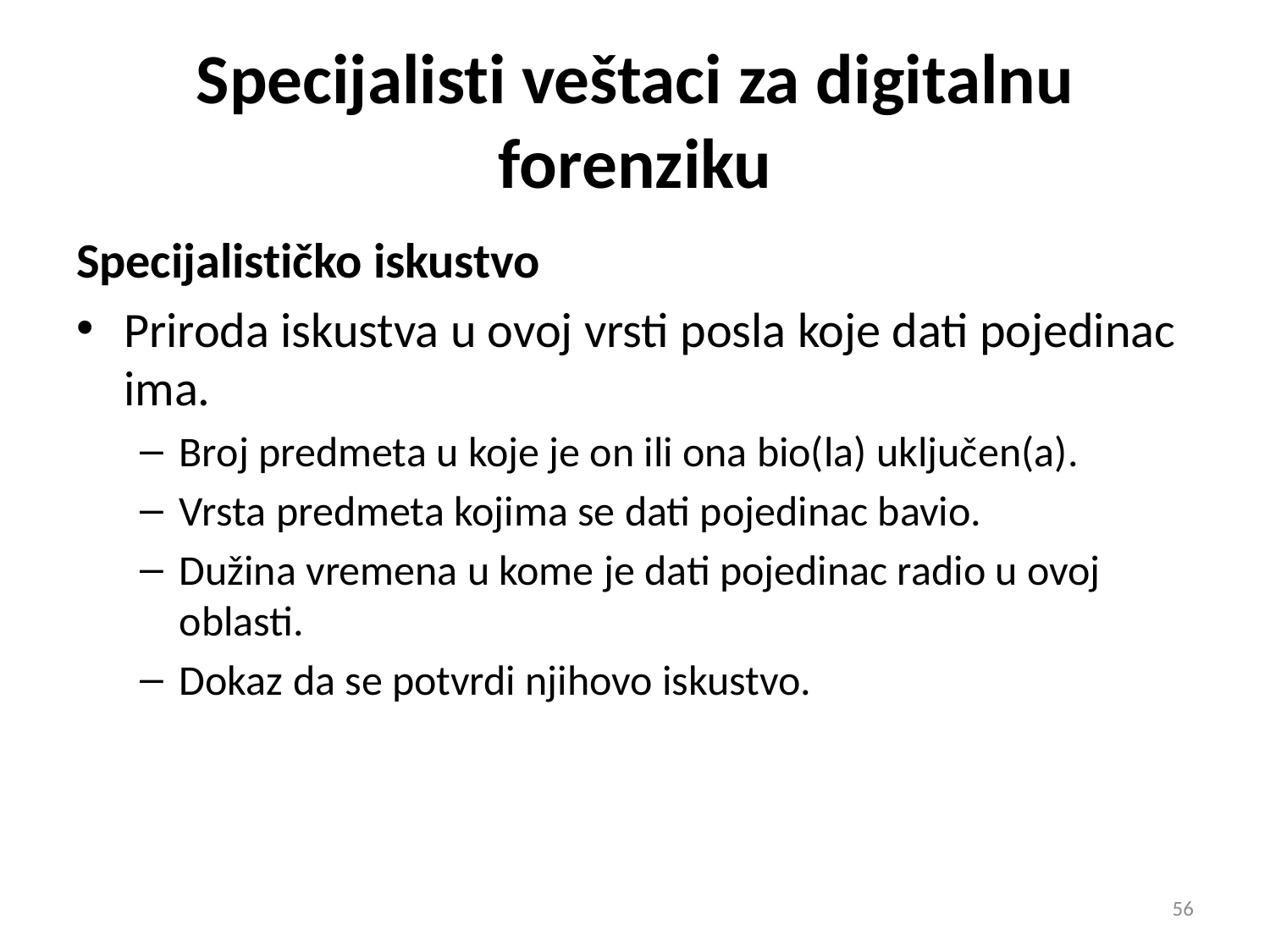

# Specijalisti veštaci za digitalnu forenziku
Specijalističko iskustvo
Priroda iskustva u ovoj vrsti posla koje dati pojedinac ima.
Broj predmeta u koje je on ili ona bio(la) uključen(a).
Vrsta predmeta kojima se dati pojedinac bavio.
Dužina vremena u kome je dati pojedinac radio u ovoj oblasti.
Dokaz da se potvrdi njihovo iskustvo.

56